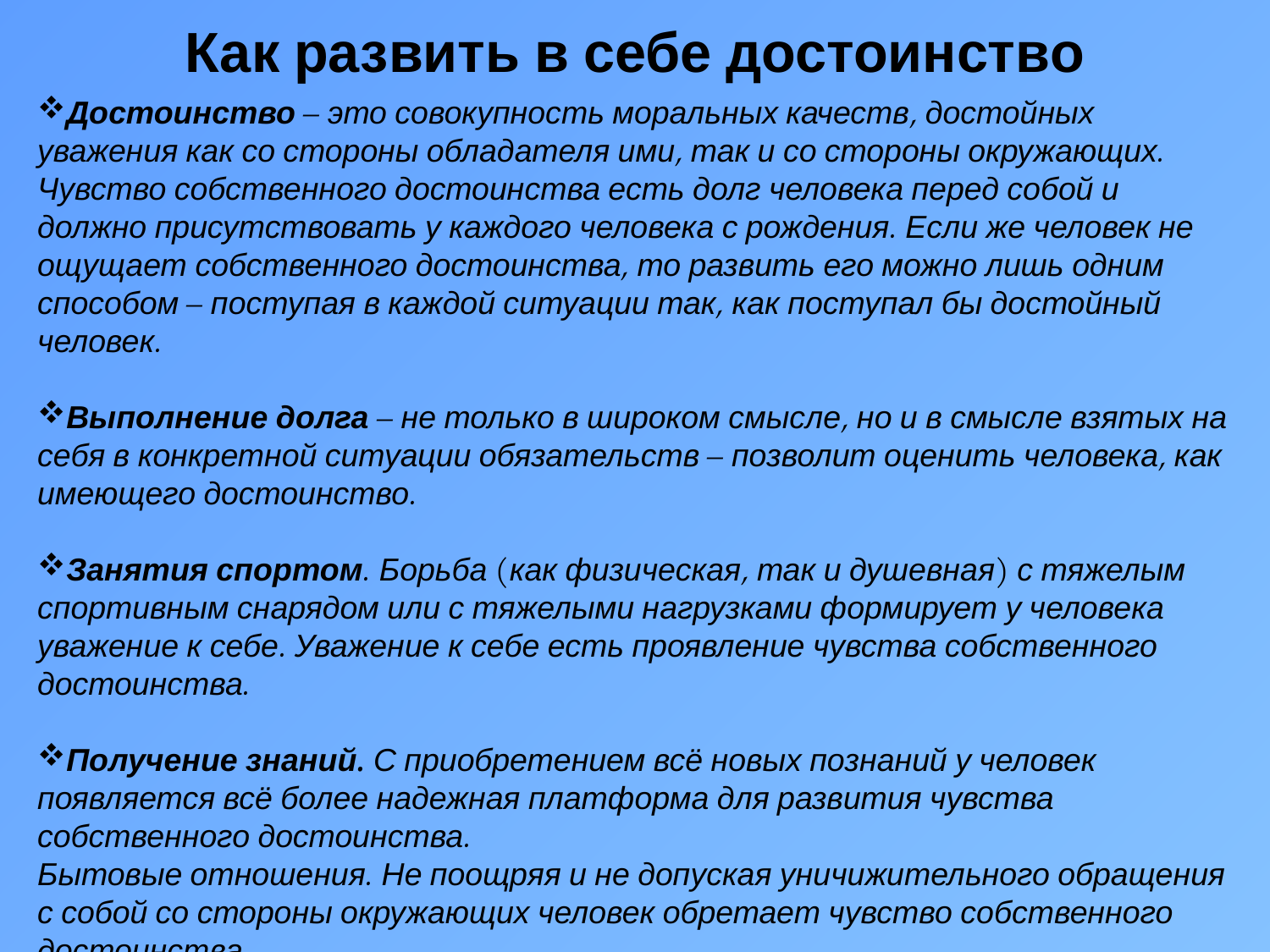

Как развить в себе достоинство
Достоинство – это совокупность моральных качеств, достойных уважения как со стороны обладателя ими, так и со стороны окружающих. Чувство собственного достоинства есть долг человека перед собой и должно присутствовать у каждого человека с рождения. Если же человек не ощущает собственного достоинства, то развить его можно лишь одним способом – поступая в каждой ситуации так, как поступал бы достойный человек.

Выполнение долга – не только в широком смысле, но и в смысле взятых на себя в конкретной ситуации обязательств – позволит оценить человека, как имеющего достоинство.

Занятия спортом. Борьба (как физическая, так и душевная) с тяжелым спортивным снарядом или с тяжелыми нагрузками формирует у человека уважение к себе. Уважение к себе есть проявление чувства собственного достоинства.

Получение знаний. С приобретением всё новых познаний у человек появляется всё более надежная платформа для развития чувства собственного достоинства.
Бытовые отношения. Не поощряя и не допуская уничижительного обращения с собой со стороны окружающих человек обретает чувство собственного достоинства.

Полемика. Тренируясь в полемике, человек приобретает уверенность в себе и, следовательно, чувство собственного достоинства.